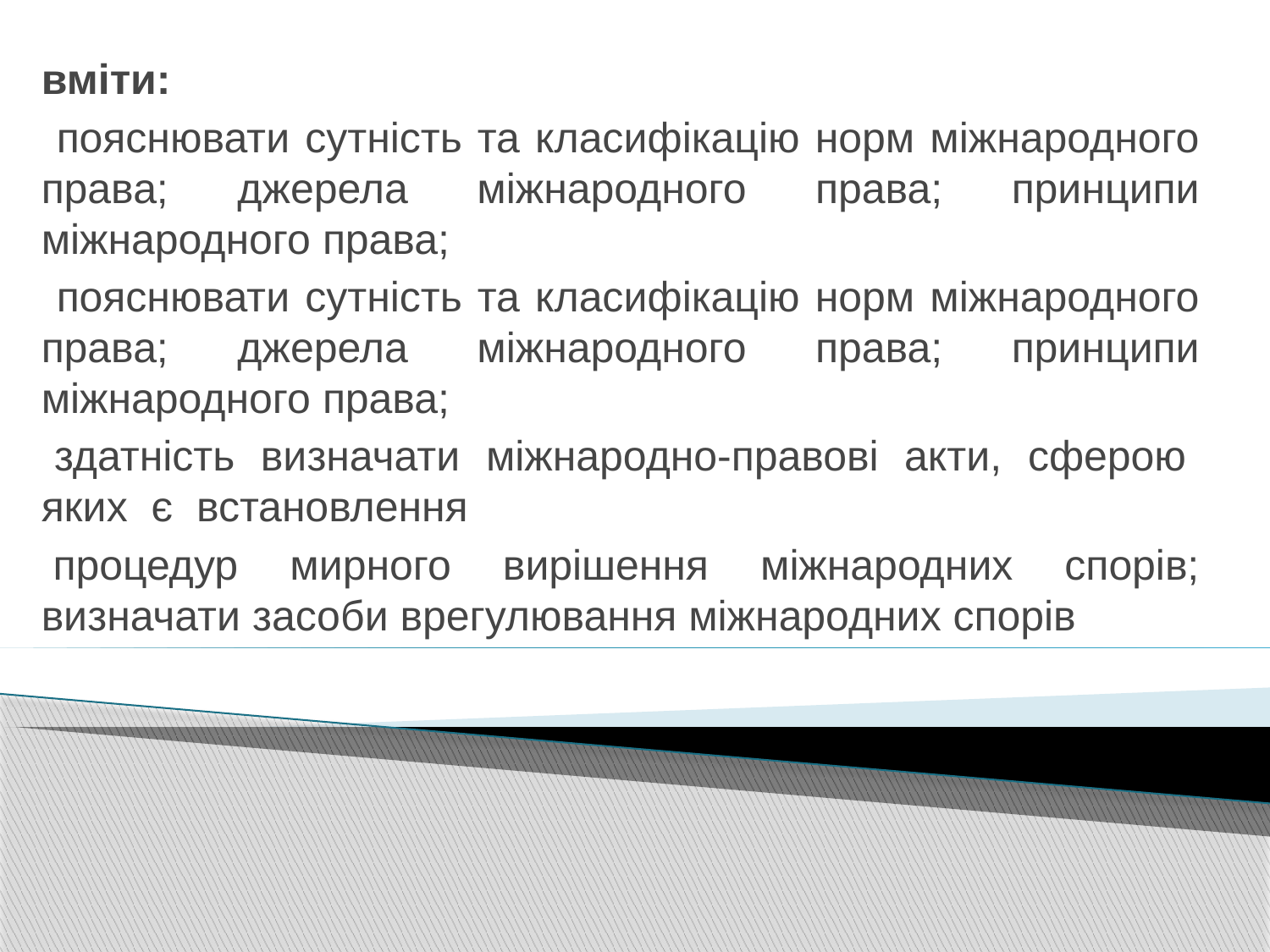

вміти:
 пояснювати сутність та класифікацію норм міжнародного права; джерела міжнародного права; принципи міжнародного права;
 пояснювати сутність та класифікацію норм міжнародного права; джерела міжнародного права; принципи міжнародного права;
 здатність  визначати  міжнародно-правові  акти,  сферою  яких  є  встановлення
 процедур мирного вирішення міжнародних спорів; визначати засоби врегулювання міжнародних спорів